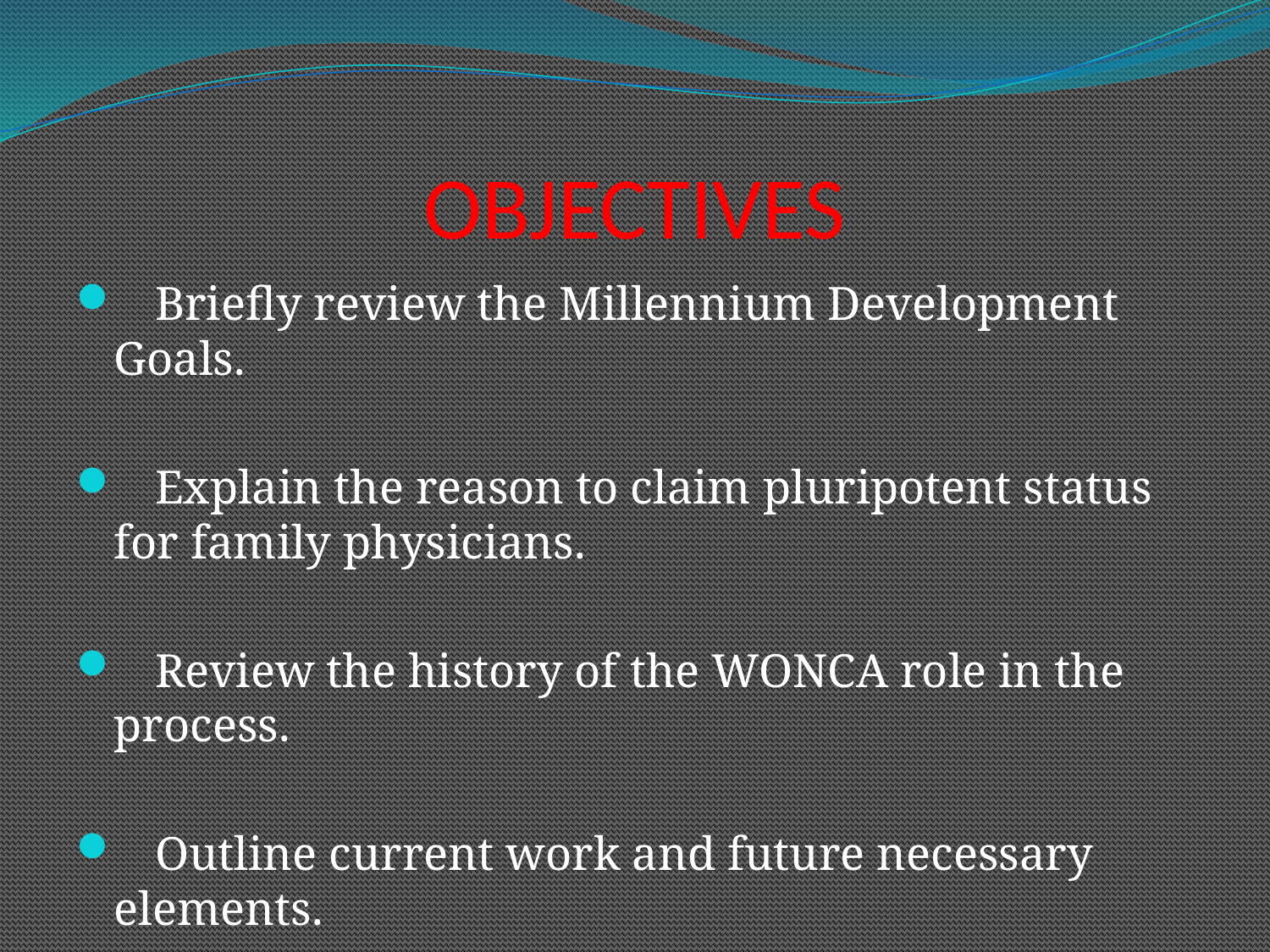

# OBJECTIVES
   Briefly review the Millennium Development Goals.

   Explain the reason to claim pluripotent status for family physicians.

   Review the history of the WONCA role in the process.

   Outline current work and future necessary elements.